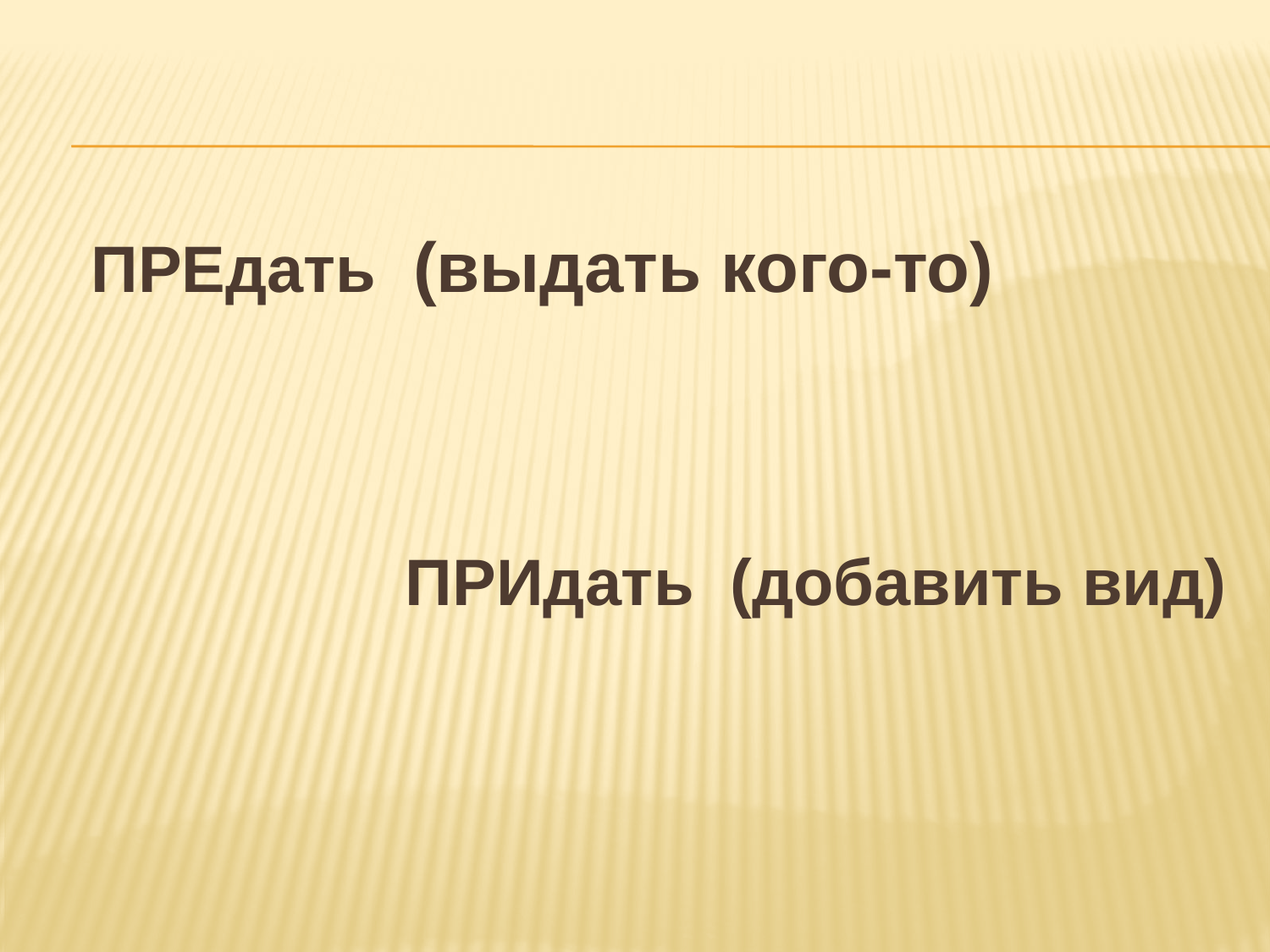

#
  ПРЕдать  (выдать кого-то)

                        ПРИдать  (добавить вид)